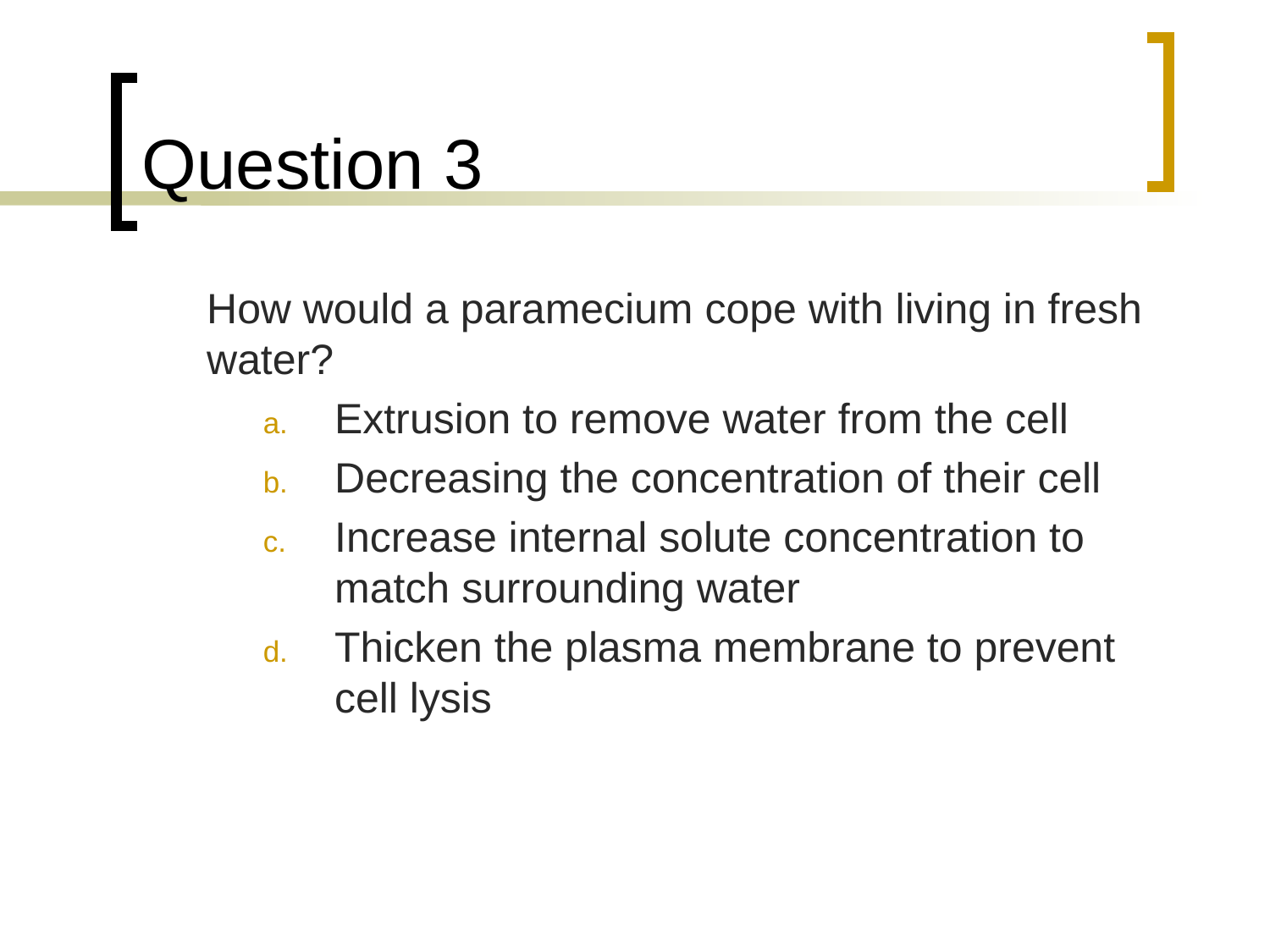

# Question 3
	How would a paramecium cope with living in fresh water?
Extrusion to remove water from the cell
Decreasing the concentration of their cell
Increase internal solute concentration to match surrounding water
Thicken the plasma membrane to prevent cell lysis